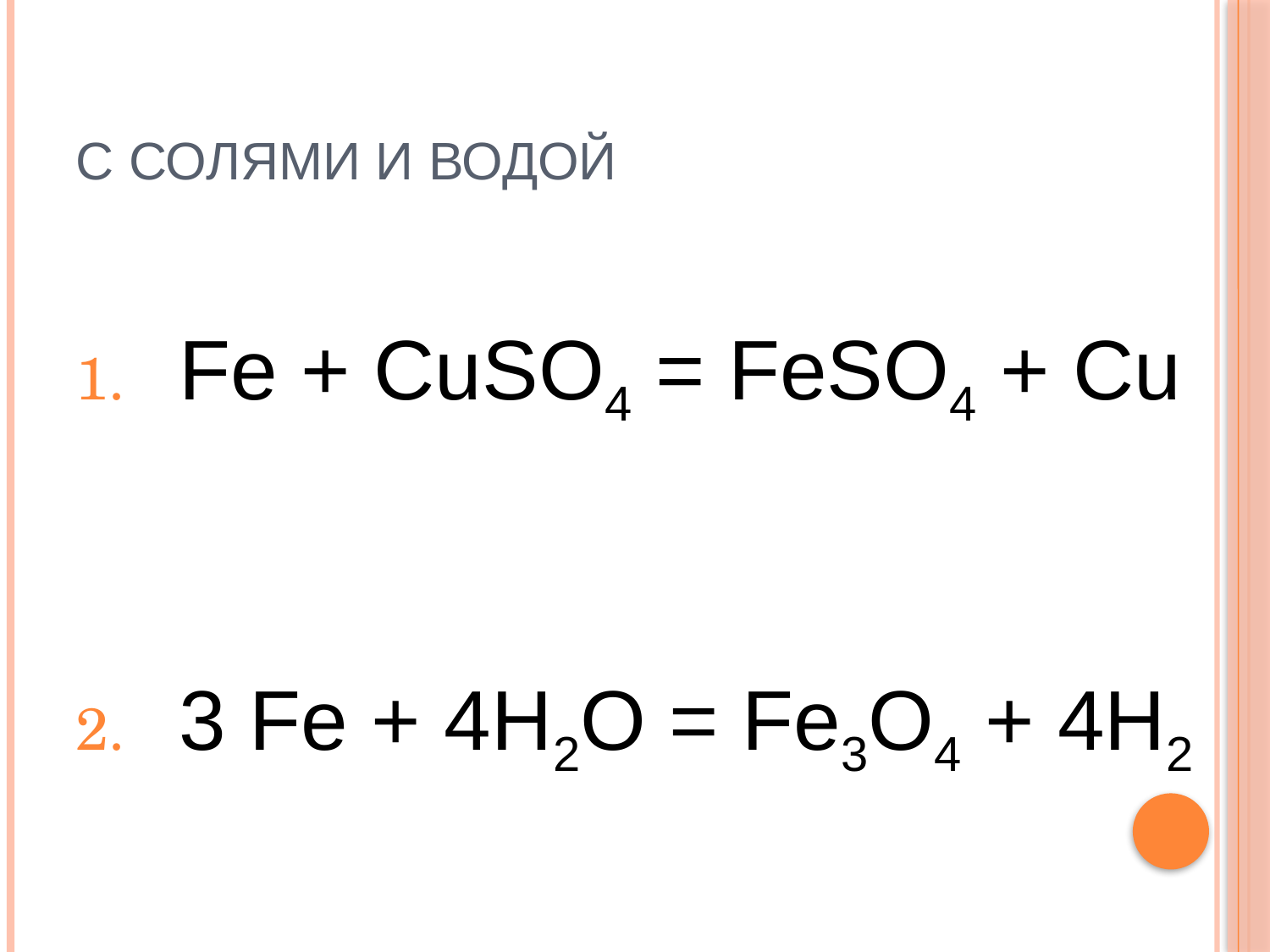

# С солями и водой

Fe + CuSO4 = FeSO4 + Cu

3 Fe + 4H2O = Fe3O4 + 4H2